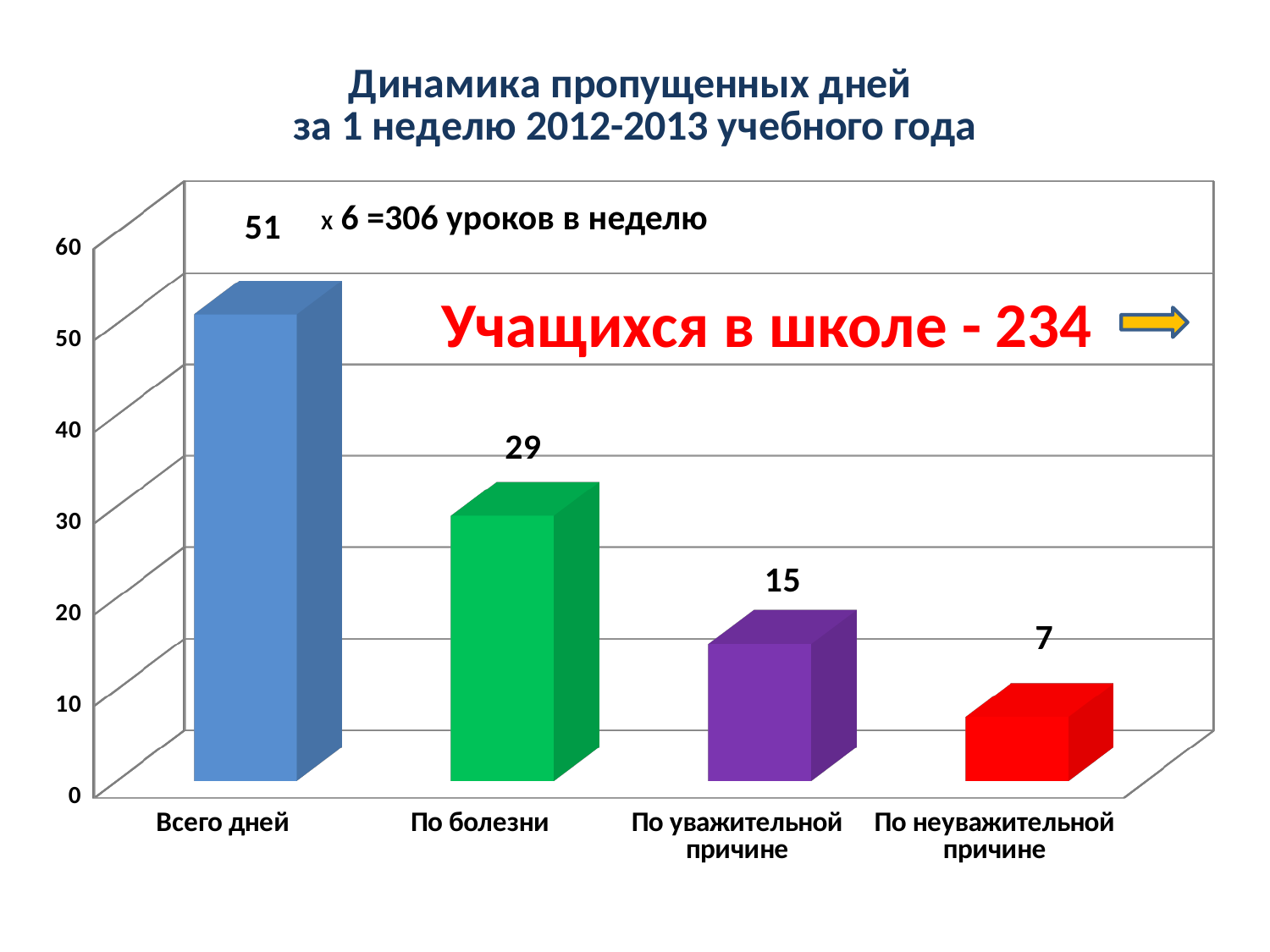

[unsupported chart]

Х 6 =306 уроков в неделю
Учащихся в школе - 234